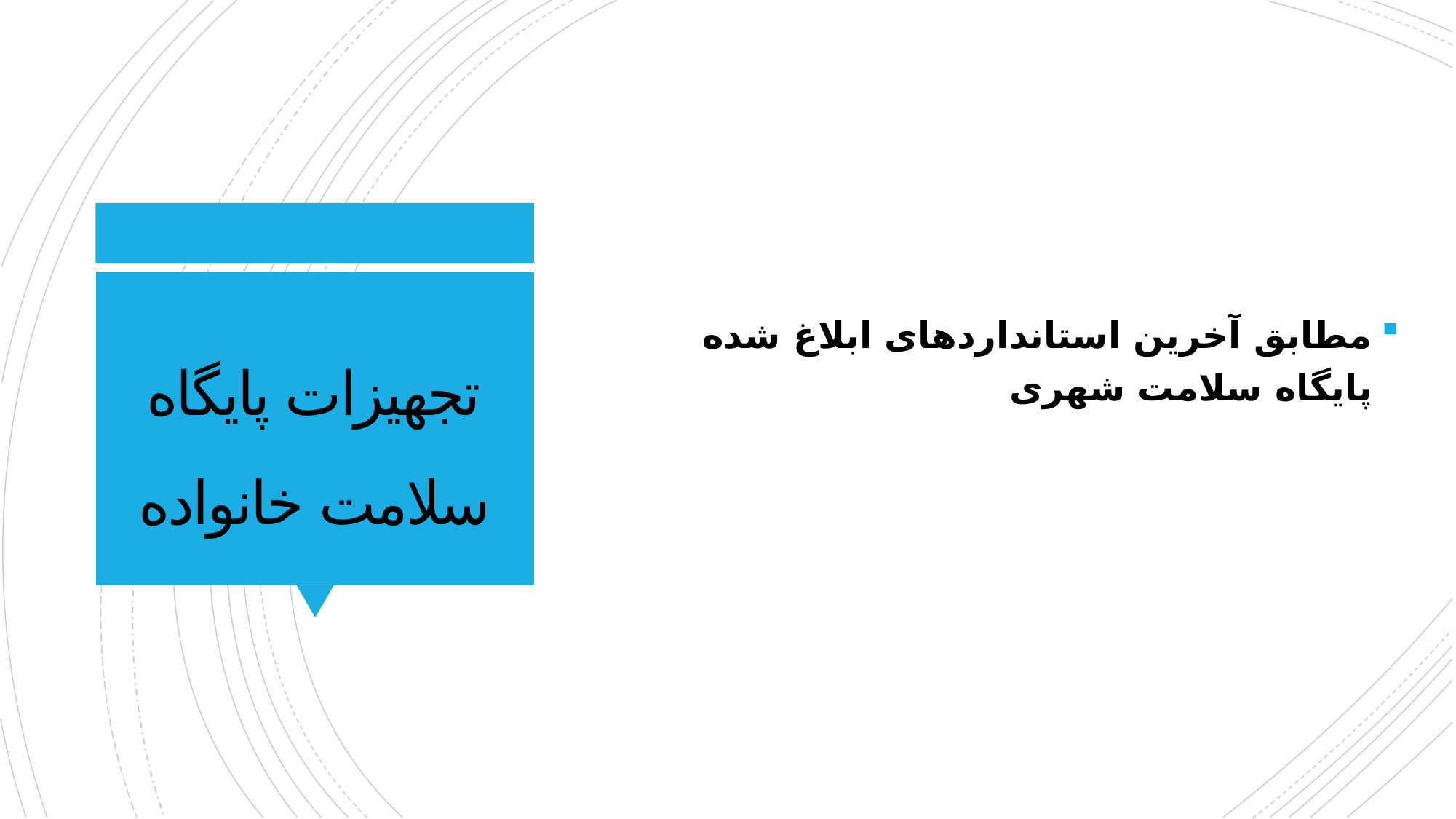

مطابق آخرین استانداردهای ابلاغ شده پایگاه سلامت شهری
# تجهیزات پایگاه سلامت خانواده